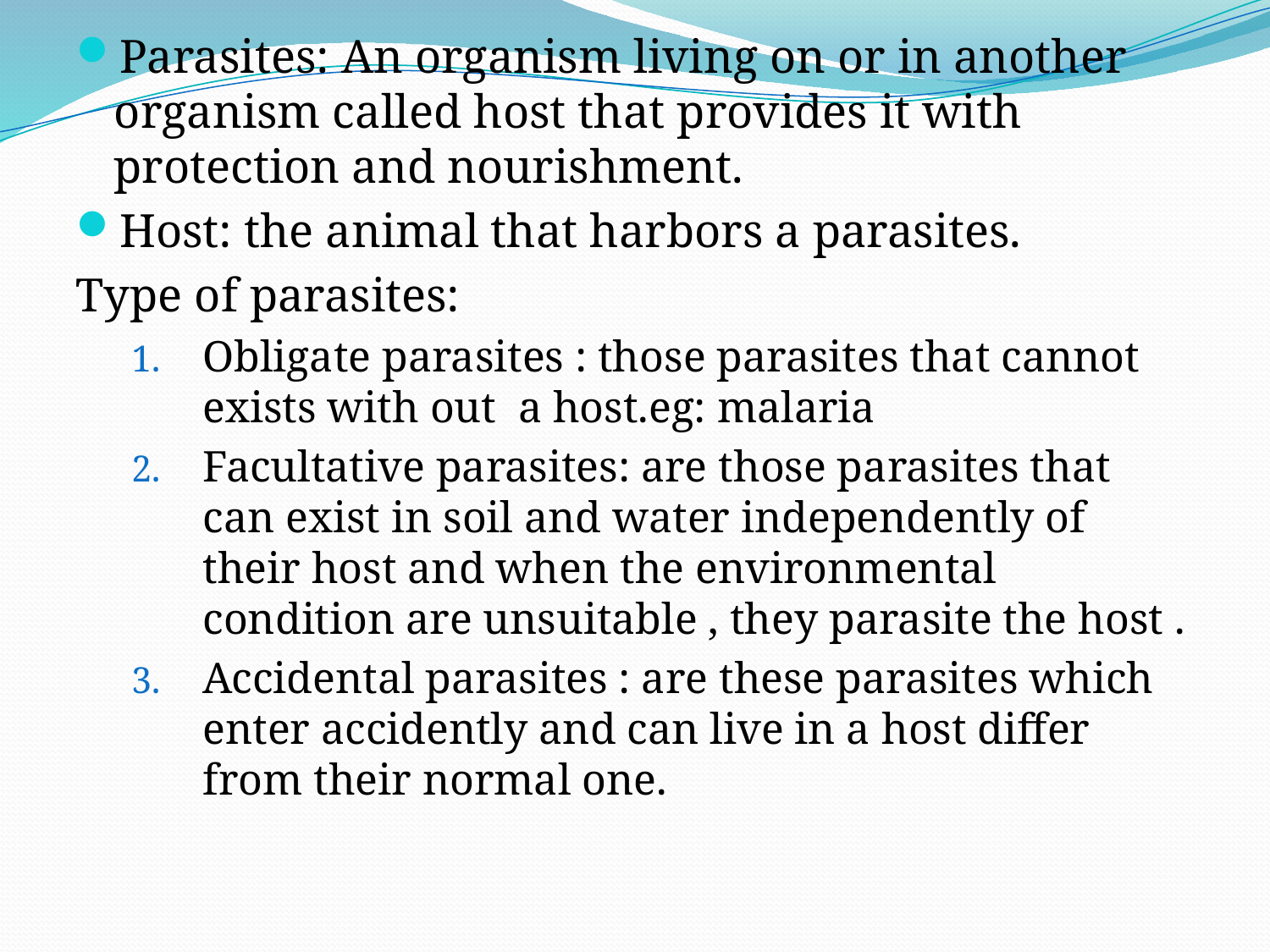

Parasites: An organism living on or in another organism called host that provides it with protection and nourishment.
Host: the animal that harbors a parasites.
Type of parasites:
Obligate parasites : those parasites that cannot exists with out  a host.eg: malaria
Facultative parasites: are those parasites that can exist in soil and water independently of their host and when the environmental condition are unsuitable , they parasite the host .
Accidental parasites : are these parasites which enter accidently and can live in a host differ from their normal one.